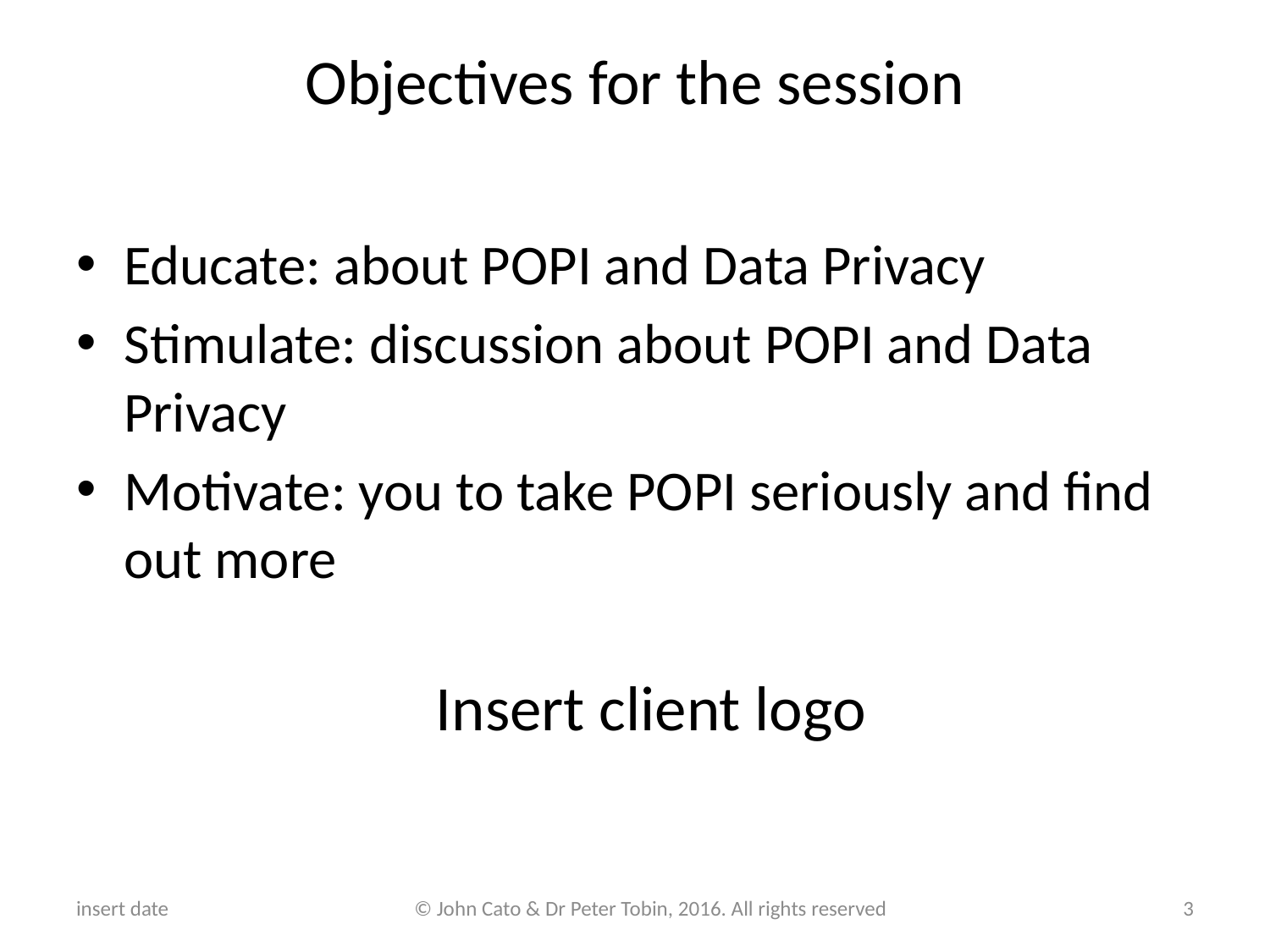

# Objectives for the session
Educate: about POPI and Data Privacy
Stimulate: discussion about POPI and Data Privacy
Motivate: you to take POPI seriously and find out more
Insert client logo
insert date
© John Cato & Dr Peter Tobin, 2016. All rights reserved
3